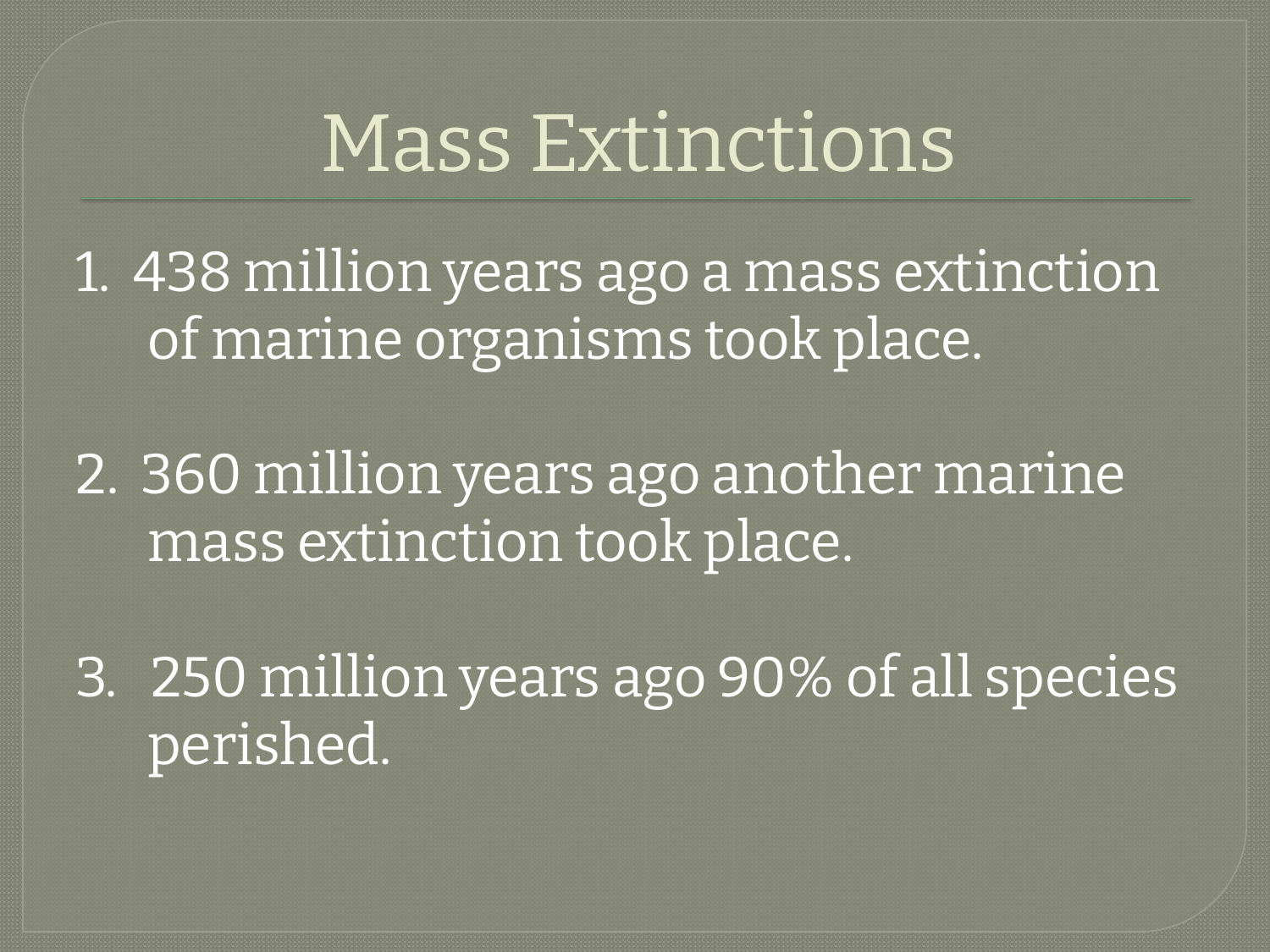

# Mass Extinctions
1.  438 million years ago a mass extinction of marine organisms took place.

2.  360 million years ago another marine mass extinction took place.

3.   250 million years ago 90% of all species perished.